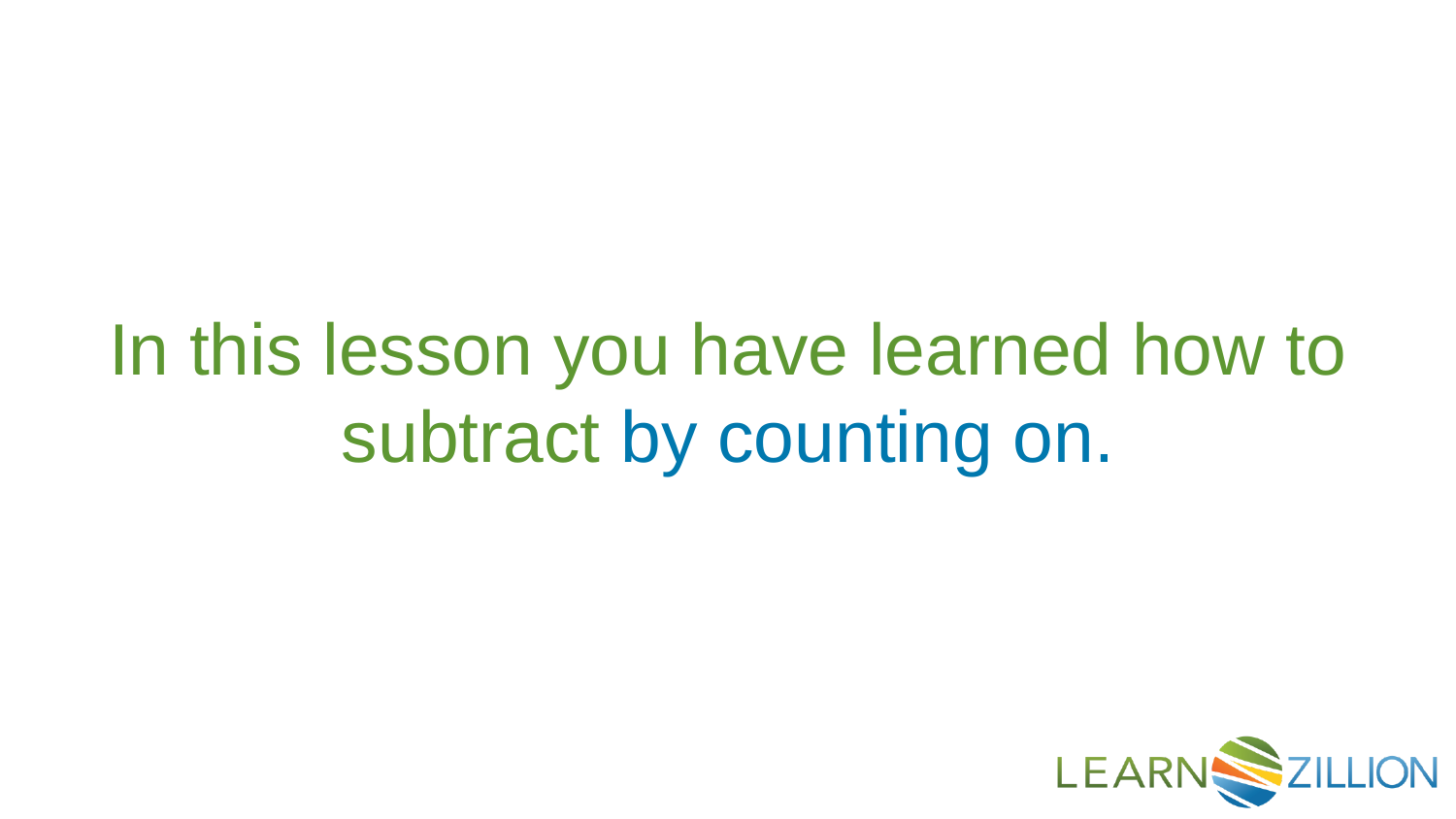

In this lesson you have learned how to subtract by counting on.